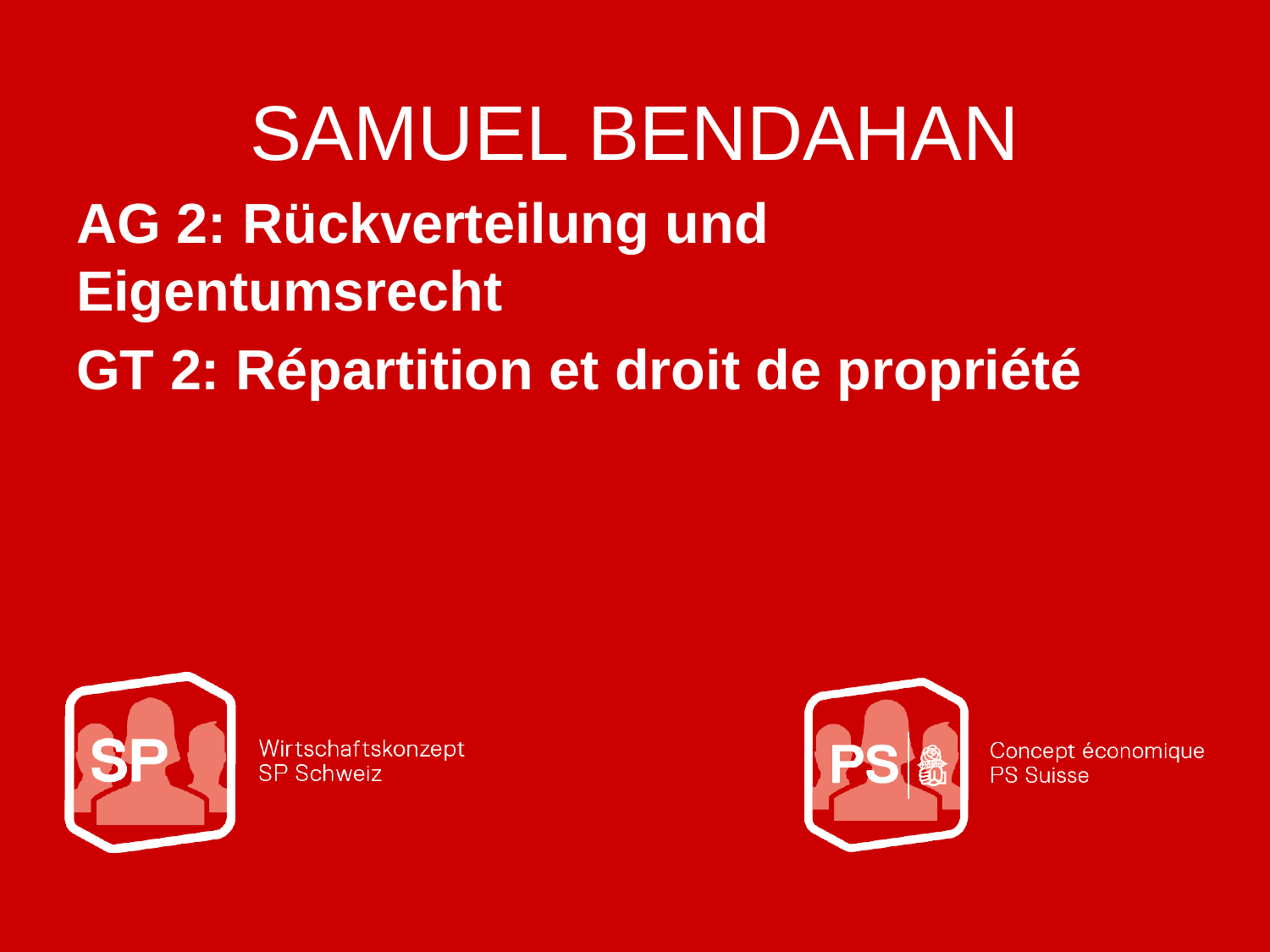

SAMUEL BENDAHAN
AG 2: Rückverteilung und Eigentumsrecht
GT 2: Répartition et droit de propriété